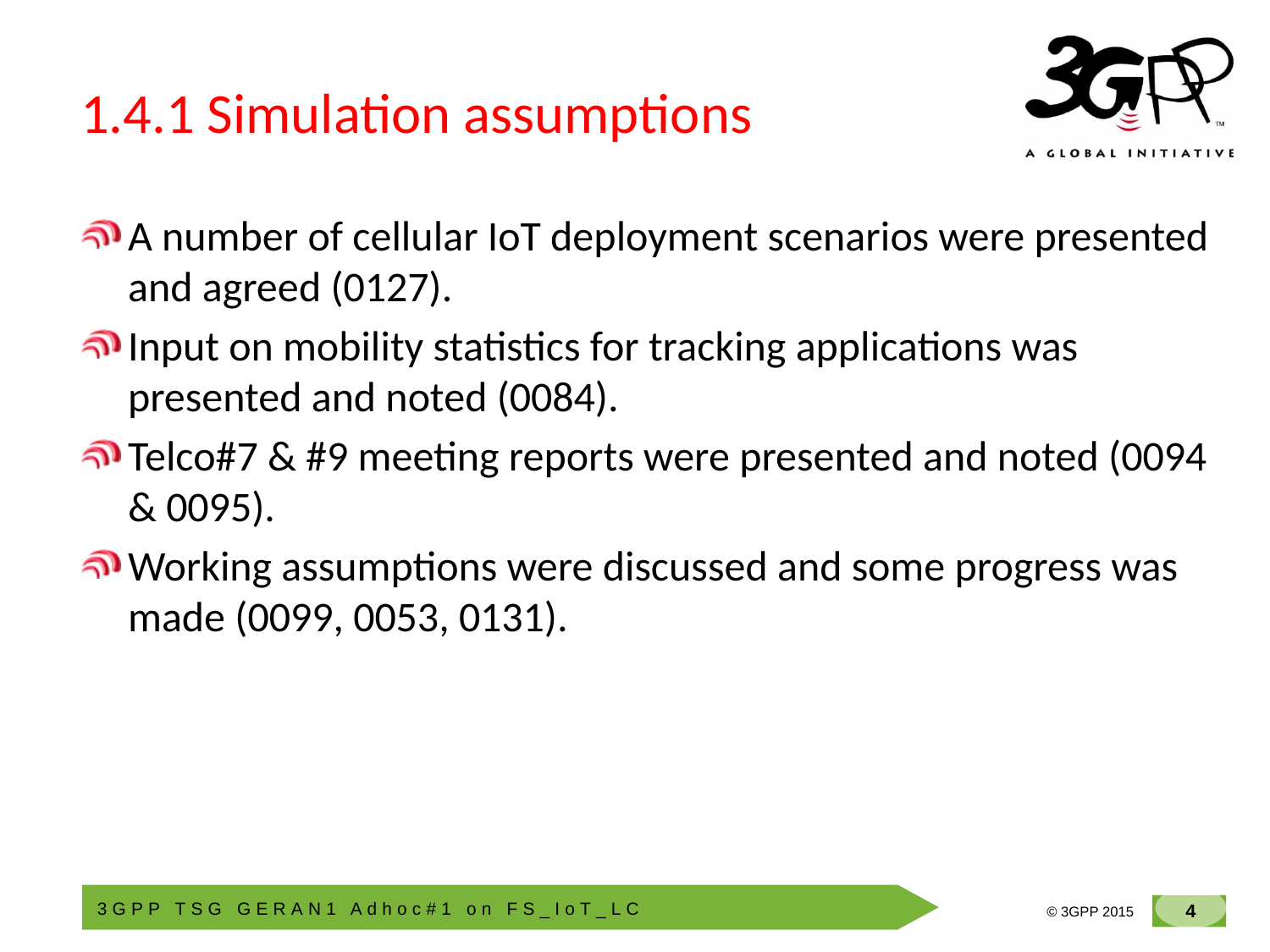

# 1.4.1 Simulation assumptions
A number of cellular IoT deployment scenarios were presented and agreed (0127).
Input on mobility statistics for tracking applications was presented and noted (0084).
Telco#7 & #9 meeting reports were presented and noted (0094 & 0095).
Working assumptions were discussed and some progress was made (0099, 0053, 0131).